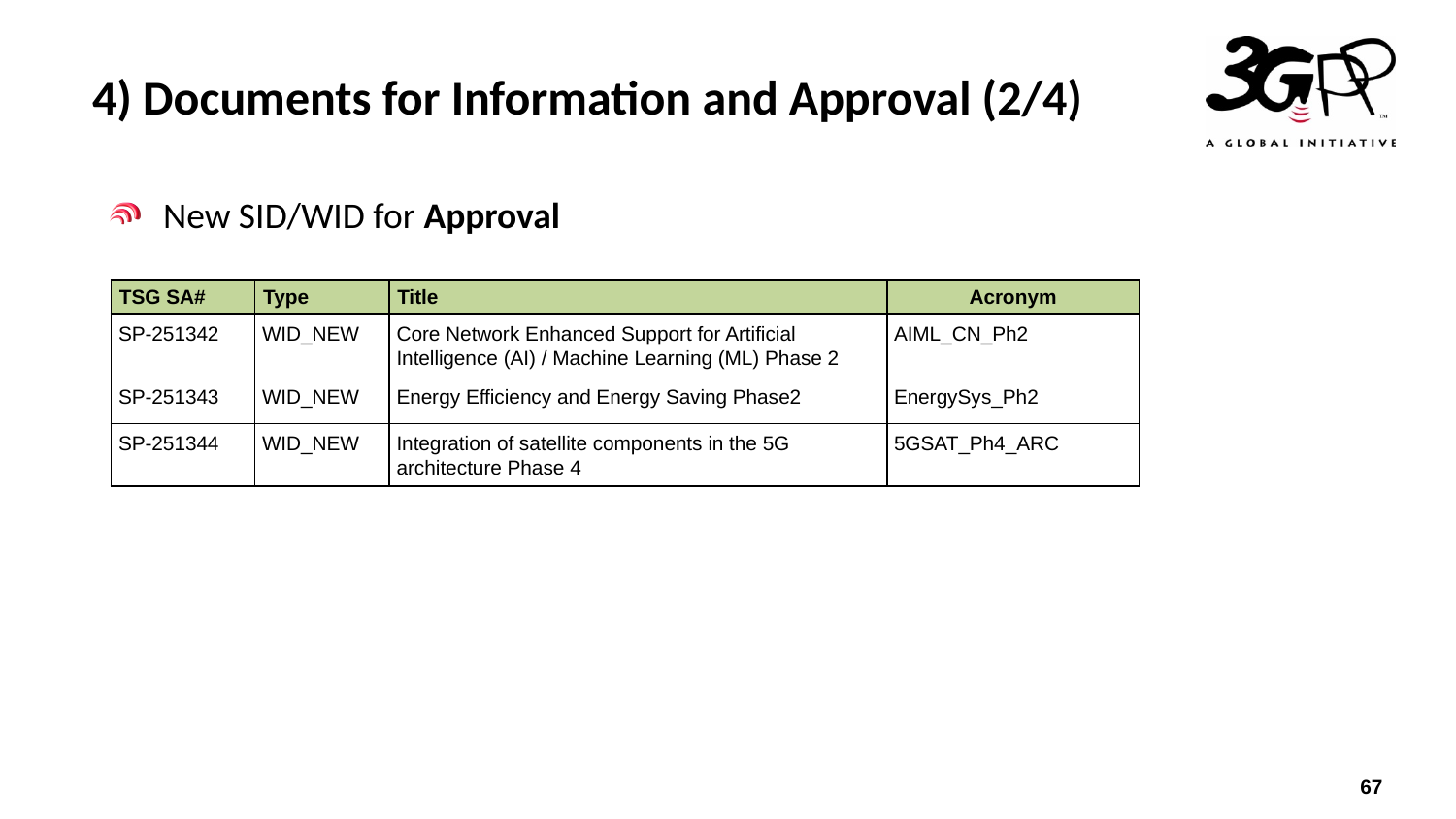

# 4) Documents for Information and Approval (2/4)
New SID/WID for Approval

| TSG SA# | Type | Title | Acronym |
| --- | --- | --- | --- |
| SP-251342 | WID\_NEW | Core Network Enhanced Support for Artificial Intelligence (AI) / Machine Learning (ML) Phase 2 | AIML\_CN\_Ph2 |
| SP-251343 | WID\_NEW | Energy Efficiency and Energy Saving Phase2 | EnergySys\_Ph2 |
| SP-251344 | WID\_NEW | Integration of satellite components in the 5G architecture Phase 4 | 5GSAT\_Ph4\_ARC |